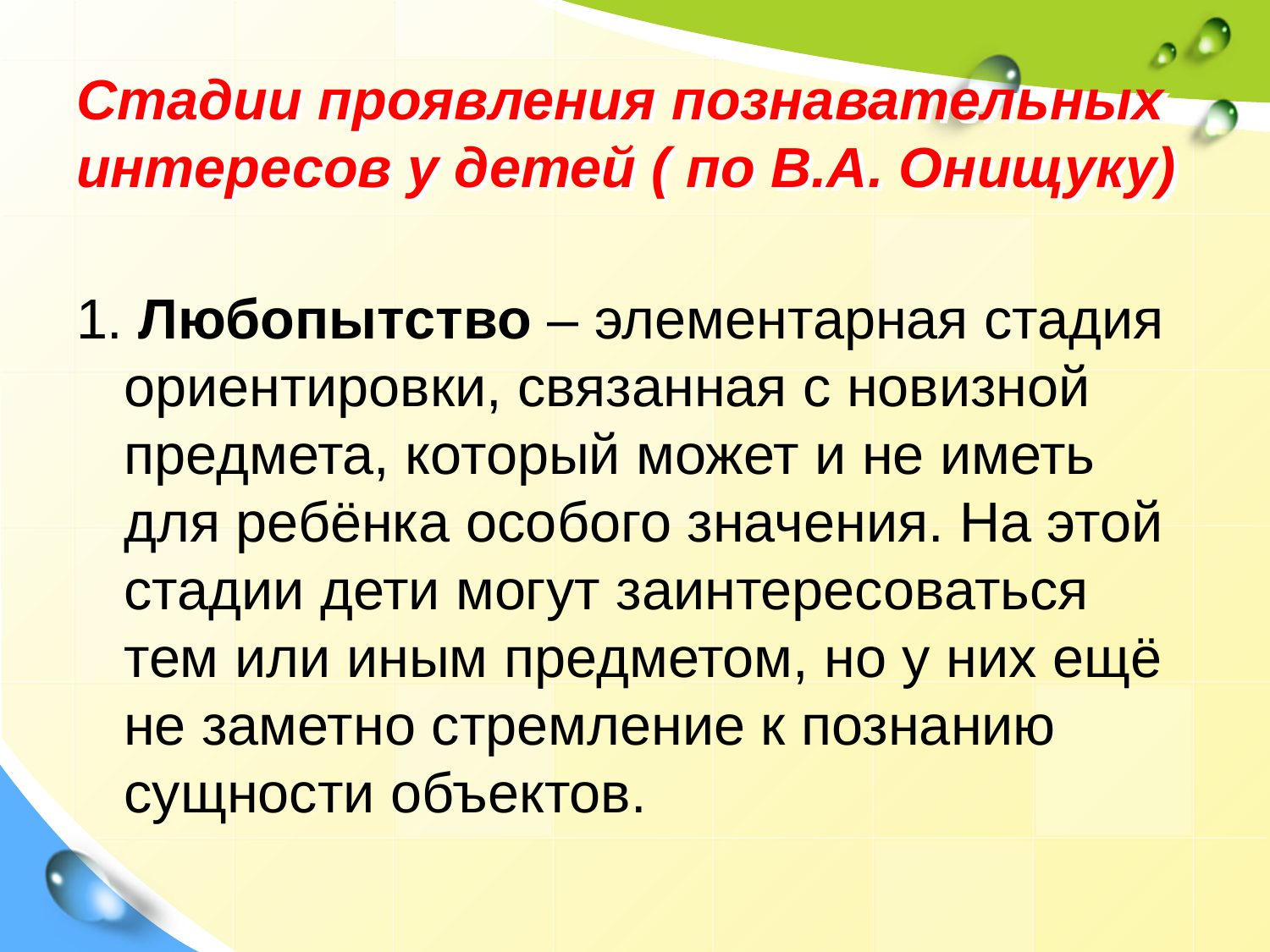

# Стадии проявления познавательных интересов у детей ( по В.А. Онищуку)
1. Любопытство – элементарная стадия ориентировки, связанная с новизной предмета, который может и не иметь для ребёнка особого значения. На этой стадии дети могут заинтересоваться тем или иным предметом, но у них ещё не заметно стремление к познанию сущности объектов.